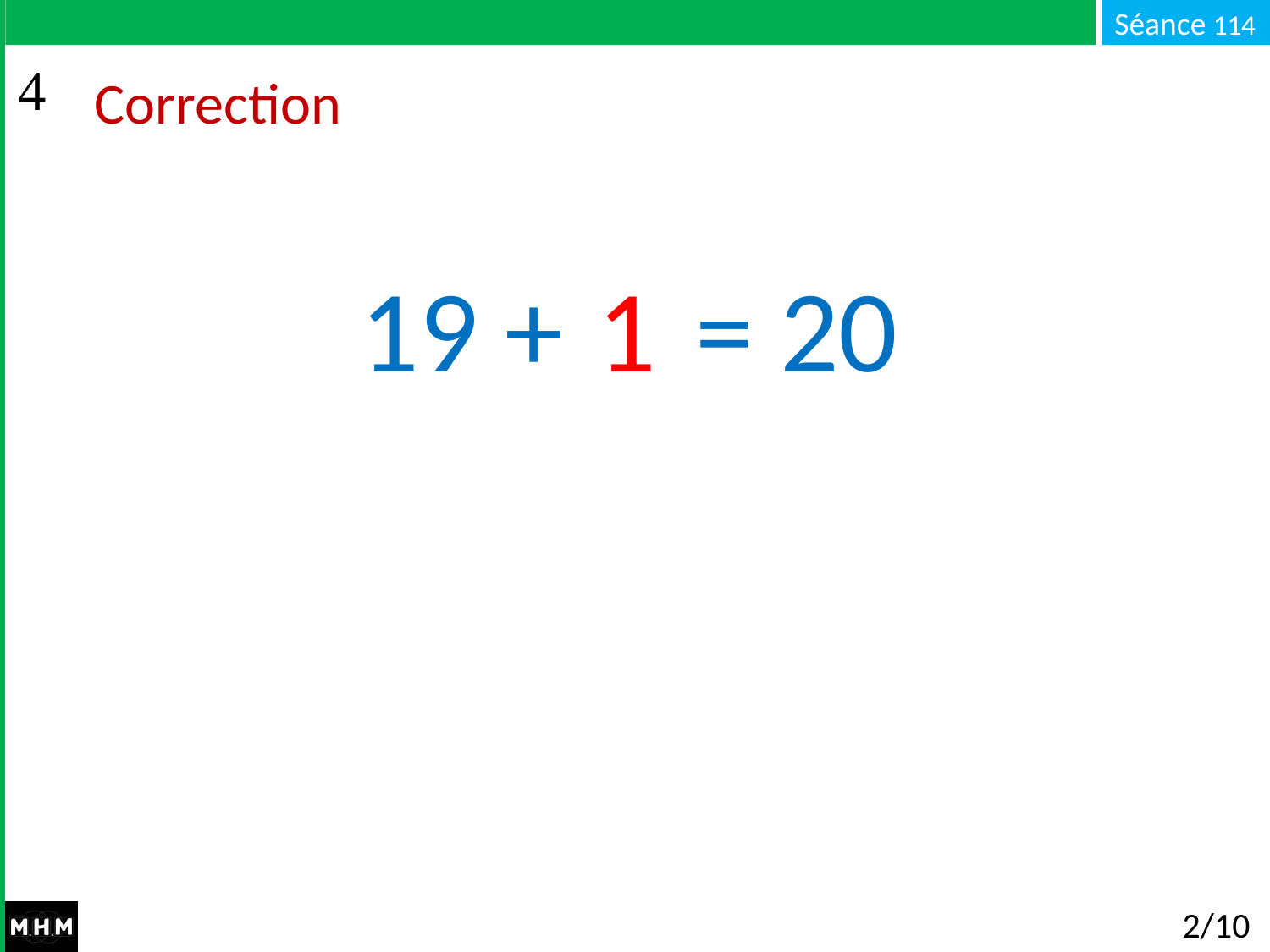

# Correction
19 + … = 20
1
2/10